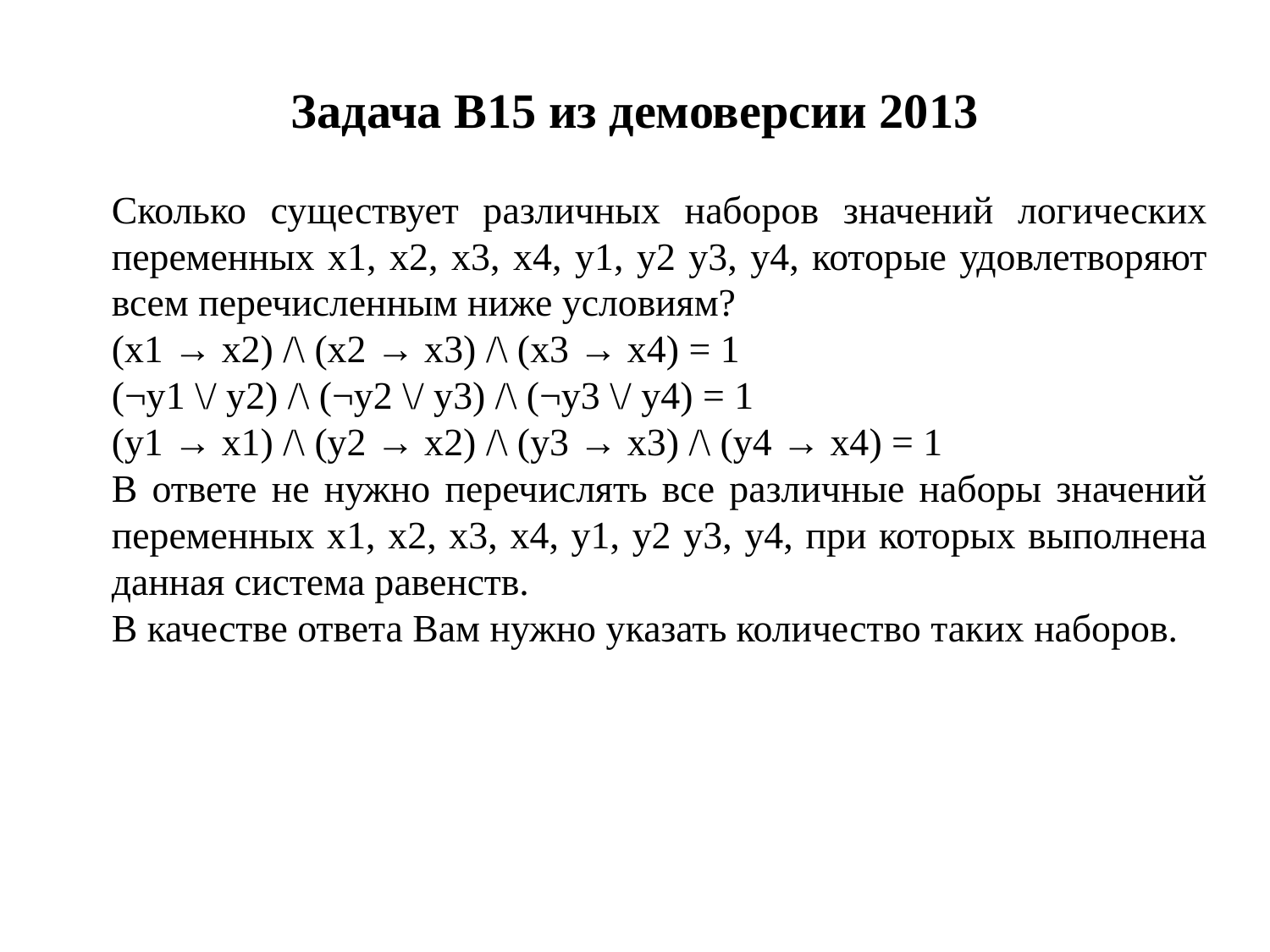

# Задача B15 из демоверсии 2013
Сколько существует различных наборов значений логических переменных x1, x2, x3, x4, y1, y2 y3, y4, которые удовлетворяют всем перечисленным ниже условиям?
(x1 → x2) /\ (x2 → x3) /\ (x3 → x4) = 1
(¬y1 \/ y2) /\ (¬y2 \/ y3) /\ (¬y3 \/ y4) = 1
(y1 → x1) /\ (y2 → x2) /\ (y3 → x3) /\ (y4 → x4) = 1
В ответе не нужно перечислять все различные наборы значений переменных x1, x2, x3, x4, y1, y2 y3, y4, при которых выполнена данная система равенств.
В качестве ответа Вам нужно указать количество таких наборов.